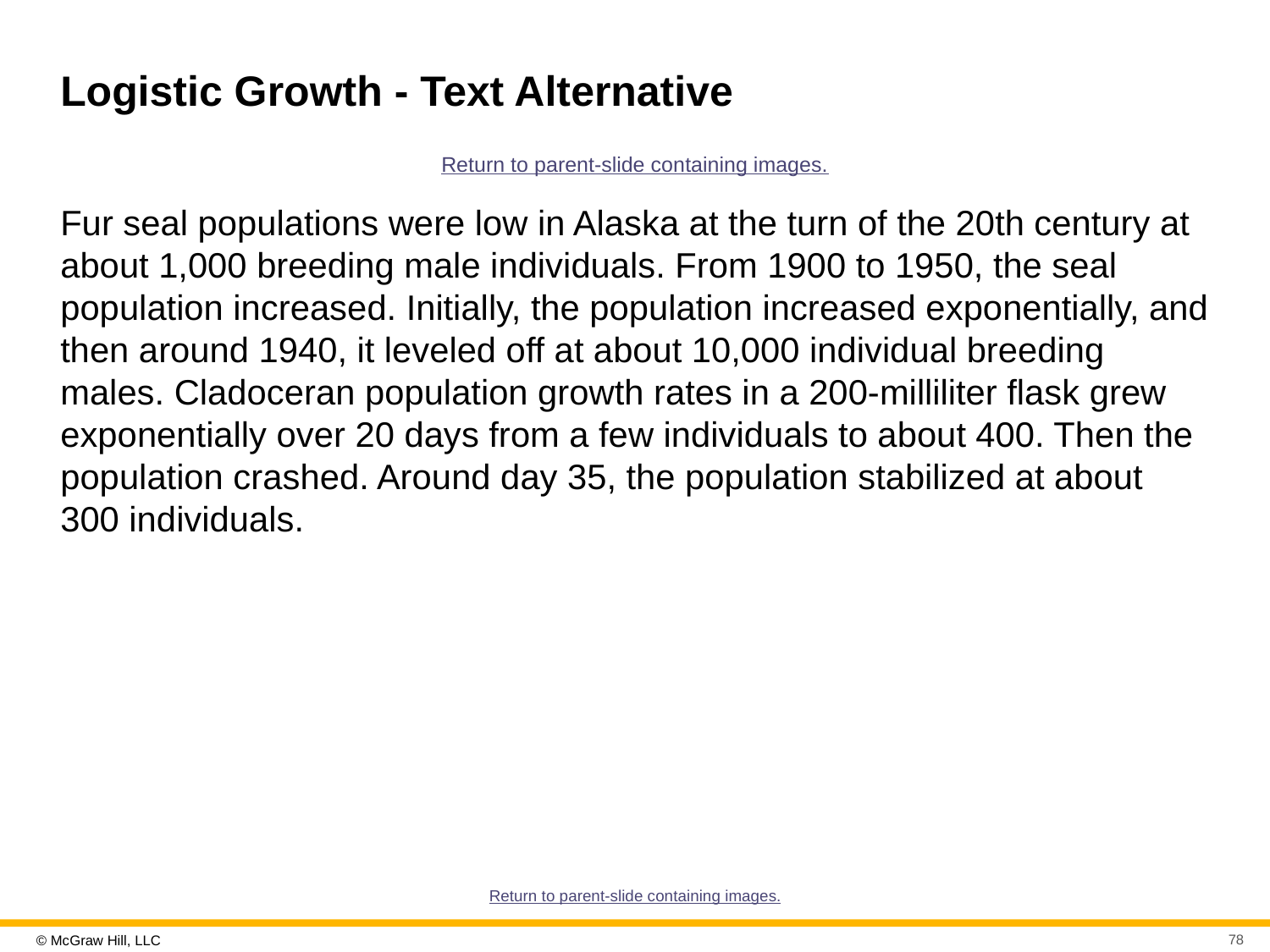

# Logistic Growth - Text Alternative
Return to parent-slide containing images.
Fur seal populations were low in Alaska at the turn of the 20th century at about 1,000 breeding male individuals. From 1900 to 1950, the seal population increased. Initially, the population increased exponentially, and then around 1940, it leveled off at about 10,000 individual breeding males. Cladoceran population growth rates in a 200-milliliter flask grew exponentially over 20 days from a few individuals to about 400. Then the population crashed. Around day 35, the population stabilized at about 300 individuals.
Return to parent-slide containing images.
78